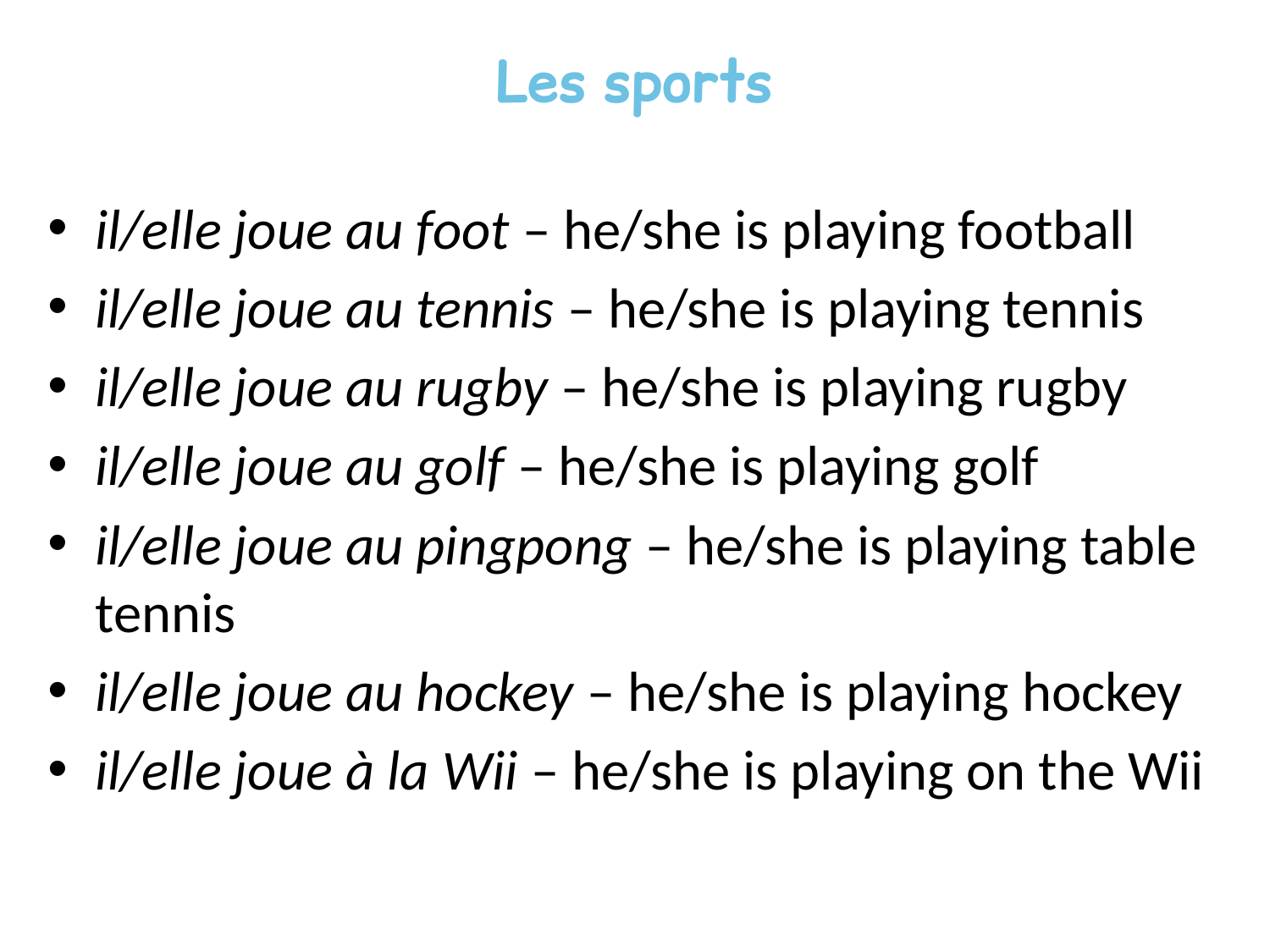

# Les sports
il/elle joue au foot – he/she is playing football
il/elle joue au tennis – he/she is playing tennis
il/elle joue au rugby – he/she is playing rugby
il/elle joue au golf – he/she is playing golf
il/elle joue au pingpong – he/she is playing table tennis
il/elle joue au hockey – he/she is playing hockey
il/elle joue à la Wii – he/she is playing on the Wii